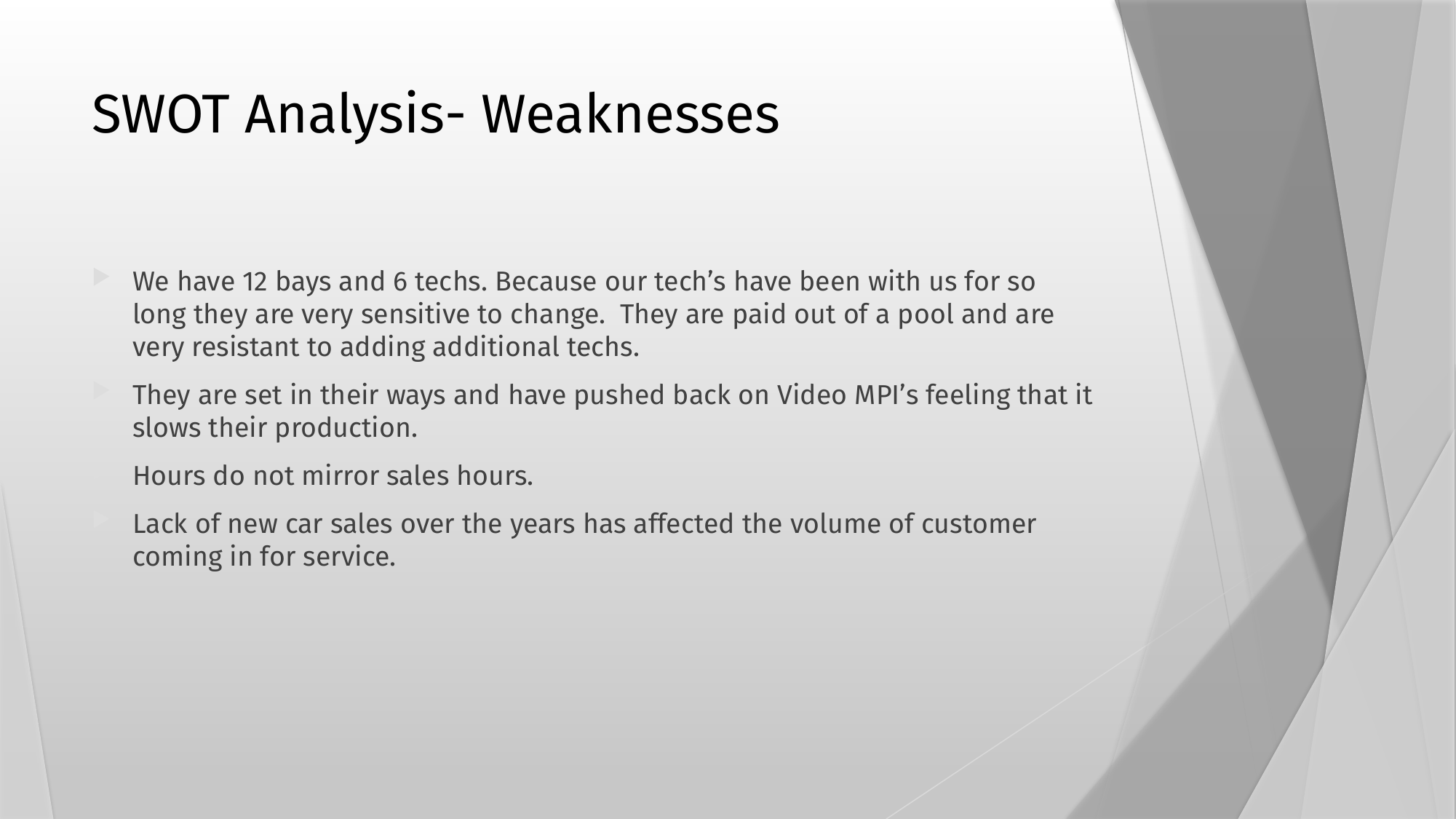

# SWOT Analysis- Weaknesses
We have 12 bays and 6 techs. Because our tech’s have been with us for so long they are very sensitive to change.  They are paid out of a pool and are very resistant to adding additional techs.
They are set in their ways and have pushed back on Video MPI’s feeling that it slows their production.
Hours do not mirror sales hours.
Lack of new car sales over the years has affected the volume of customer coming in for service.